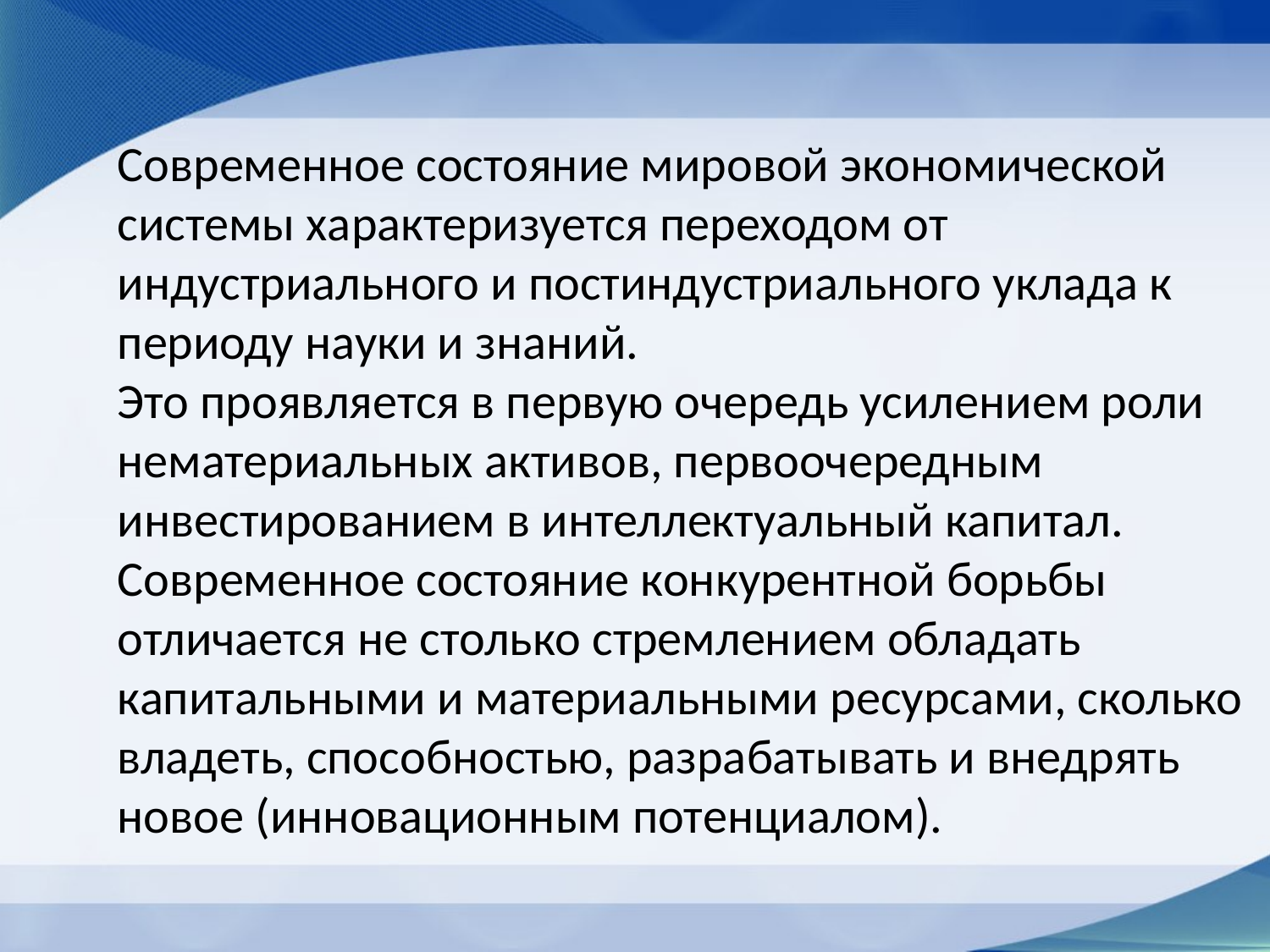

Современное состояние мировой экономической системы характеризуется переходом от индустриального и постиндустриального уклада к периоду науки и знаний.
Это проявляется в первую очередь усилением роли нематериальных активов, первоочередным инвестированием в интеллектуальный капитал. Современное состояние конкурентной борьбы отличается не столько стремлением обладать капитальными и материальными ресурсами, сколько владеть, способностью, разрабатывать и внедрять новое (инновационным потенциалом).